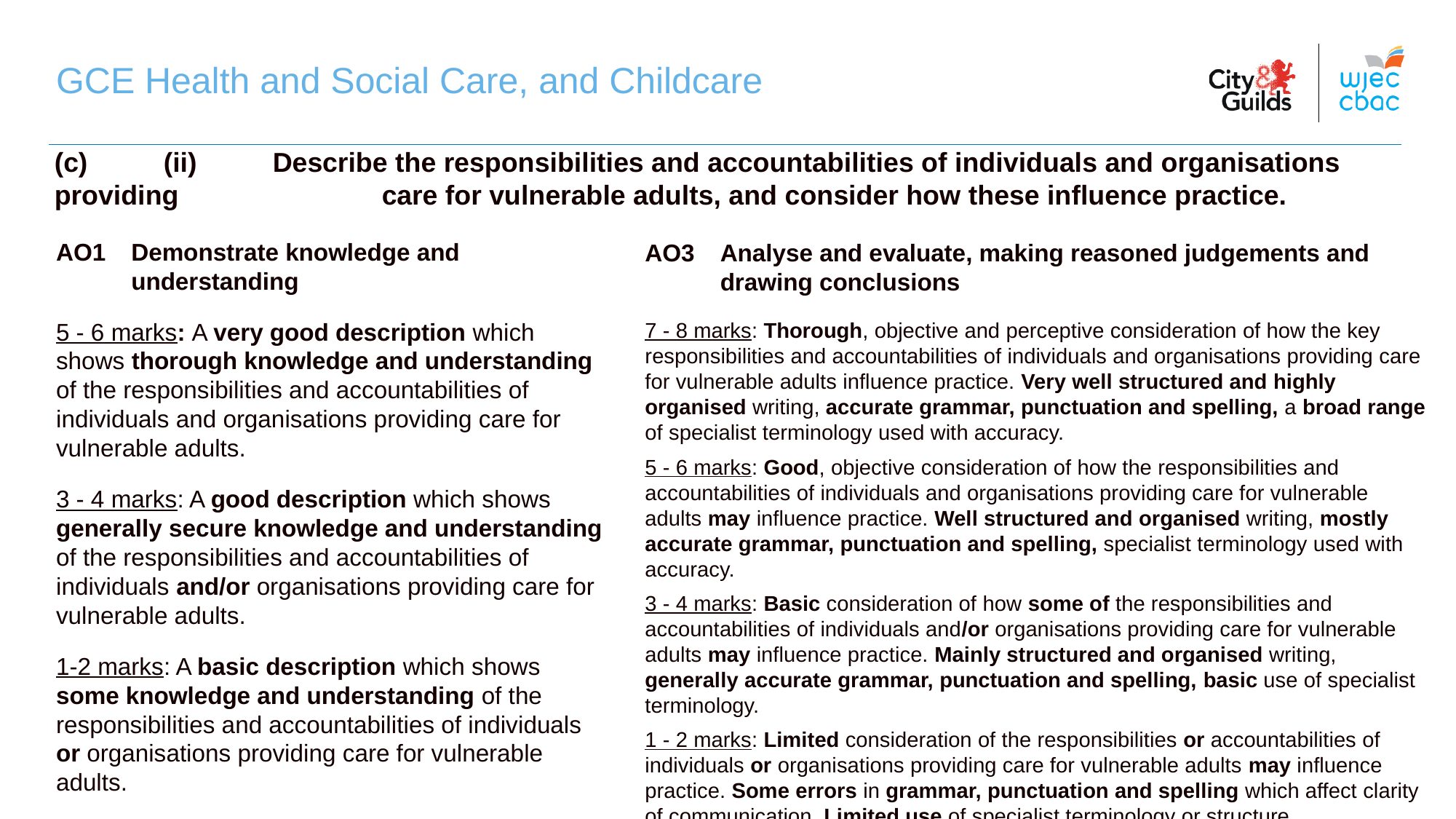

GCE Health and Social Care, and Childcare
(c)	(ii)	Describe the responsibilities and accountabilities of individuals and organisations providing 		care for vulnerable adults, and consider how these influence practice.
AO1	Demonstrate knowledge and understanding

5 - 6 marks: A very good description which shows thorough knowledge and understanding of the responsibilities and accountabilities of individuals and organisations providing care for vulnerable adults.

3 - 4 marks: A good description which shows generally secure knowledge and understanding of the responsibilities and accountabilities of individuals and/or organisations providing care for vulnerable adults.

1-2 marks: A basic description which shows some knowledge and understanding of the responsibilities and accountabilities of individuals or organisations providing care for vulnerable adults.
AO3	Analyse and evaluate, making reasoned judgements and drawing conclusions

7 - 8 marks: Thorough, objective and perceptive consideration of how the key responsibilities and accountabilities of individuals and organisations providing care for vulnerable adults influence practice. Very well structured and highly organised writing, accurate grammar, punctuation and spelling, a broad range of specialist terminology used with accuracy.
5 - 6 marks: Good, objective consideration of how the responsibilities and accountabilities of individuals and organisations providing care for vulnerable adults may influence practice. Well structured and organised writing, mostly accurate grammar, punctuation and spelling, specialist terminology used with accuracy.
3 - 4 marks: Basic consideration of how some of the responsibilities and accountabilities of individuals and/or organisations providing care for vulnerable adults may influence practice. Mainly structured and organised writing, generally accurate grammar, punctuation and spelling, basic use of specialist terminology.
1 - 2 marks: Limited consideration of the responsibilities or accountabilities of individuals or organisations providing care for vulnerable adults may influence practice. Some errors in grammar, punctuation and spelling which affect clarity of communication. Limited use of specialist terminology or structure.